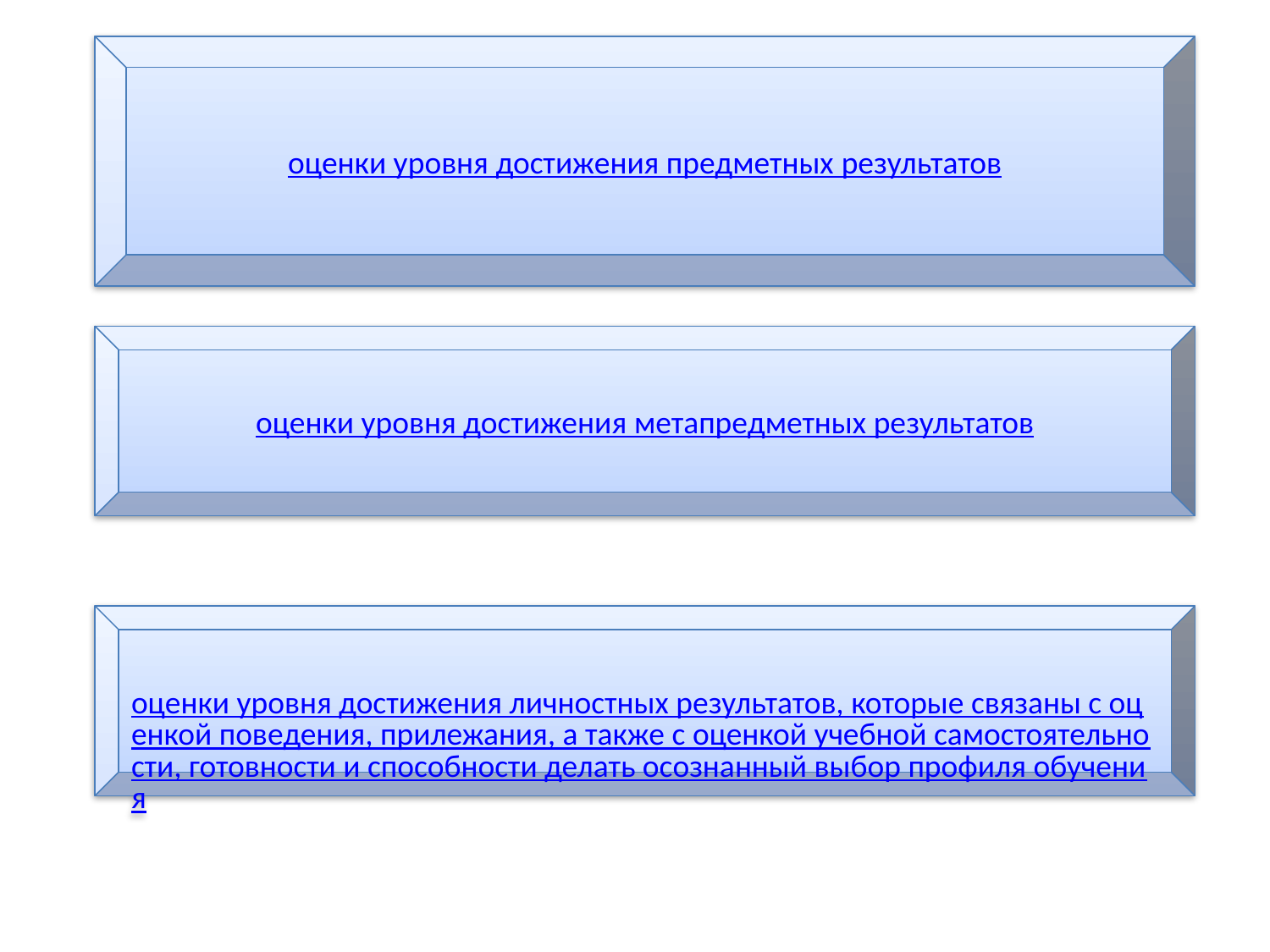

оценки уровня достижения предметных результатов
оценки уровня достижения метапредметных результатов
оценки уровня достижения личностных результатов, которые связаны с оценкой поведения, прилежания, а также с оценкой учебной самостоятельности, готовности и способности делать осознанный выбор профиля обучения